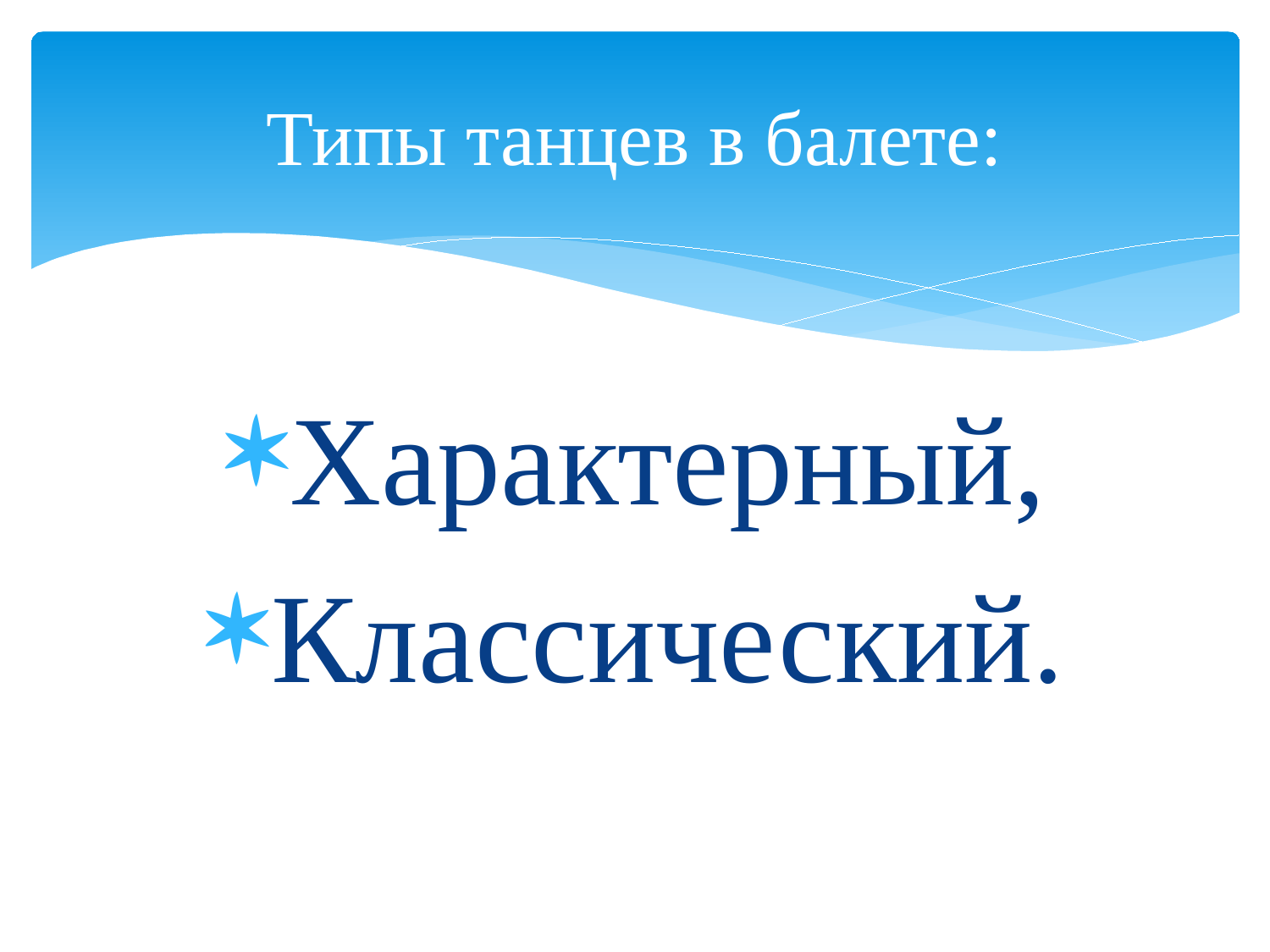

# Типы танцев в балете:
Характерный,
Классический.